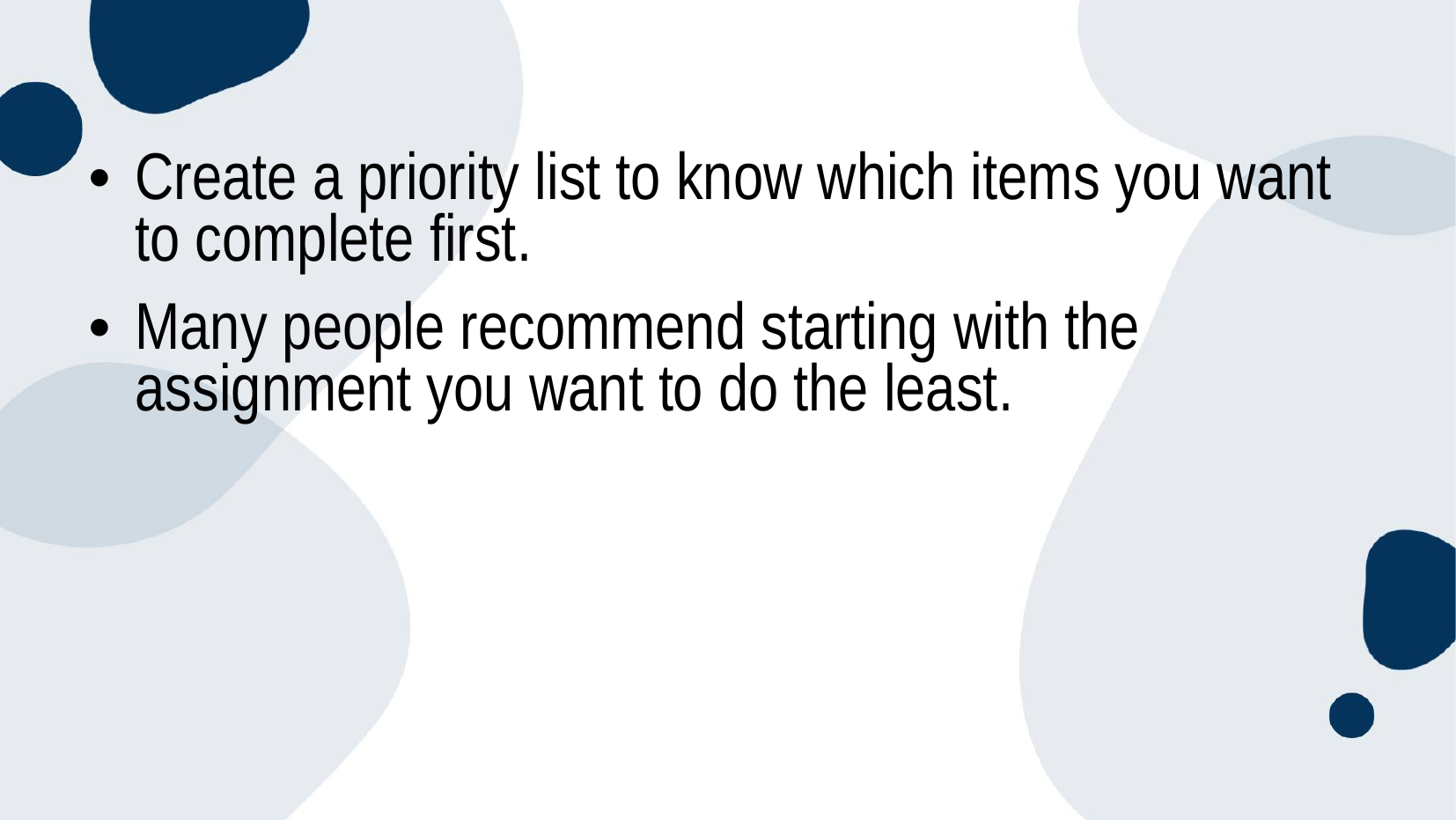

Create a priority list to know which items you want to complete first.
Many people recommend starting with the assignment you want to do the least.